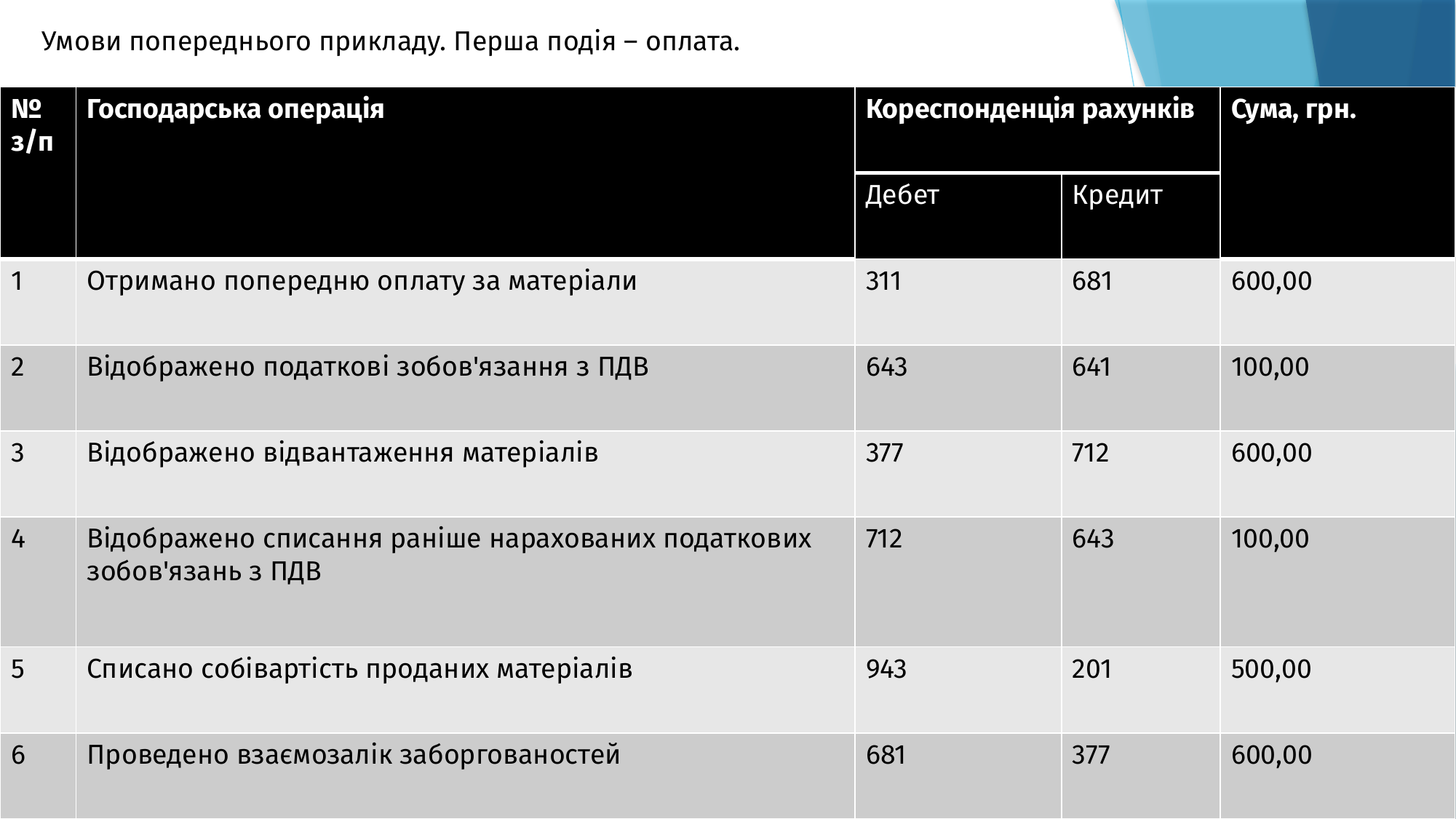

Умови попереднього прикладу. Перша подія – оплата.
| № з/п | Господарська операція | Кореспонденція рахунків |  | Сума, грн. |
| --- | --- | --- | --- | --- |
|  |  | Дебет | Кредит |  |
| 1 | Отримано попередню оплату за матеріали | 311 | 681 | 600,00 |
| 2 | Відображено податкові зобов'язання з ПДВ | 643 | 641 | 100,00 |
| 3 | Відображено відвантаження матеріалів | 377 | 712 | 600,00 |
| 4 | Відображено списання раніше нарахованих податкових зобов'язань з ПДВ | 712 | 643 | 100,00 |
| 5 | Списано собівартість проданих матеріалів | 943 | 201 | 500,00 |
| 6 | Проведено взаємозалік заборгованостей | 681 | 377 | 600,00 |